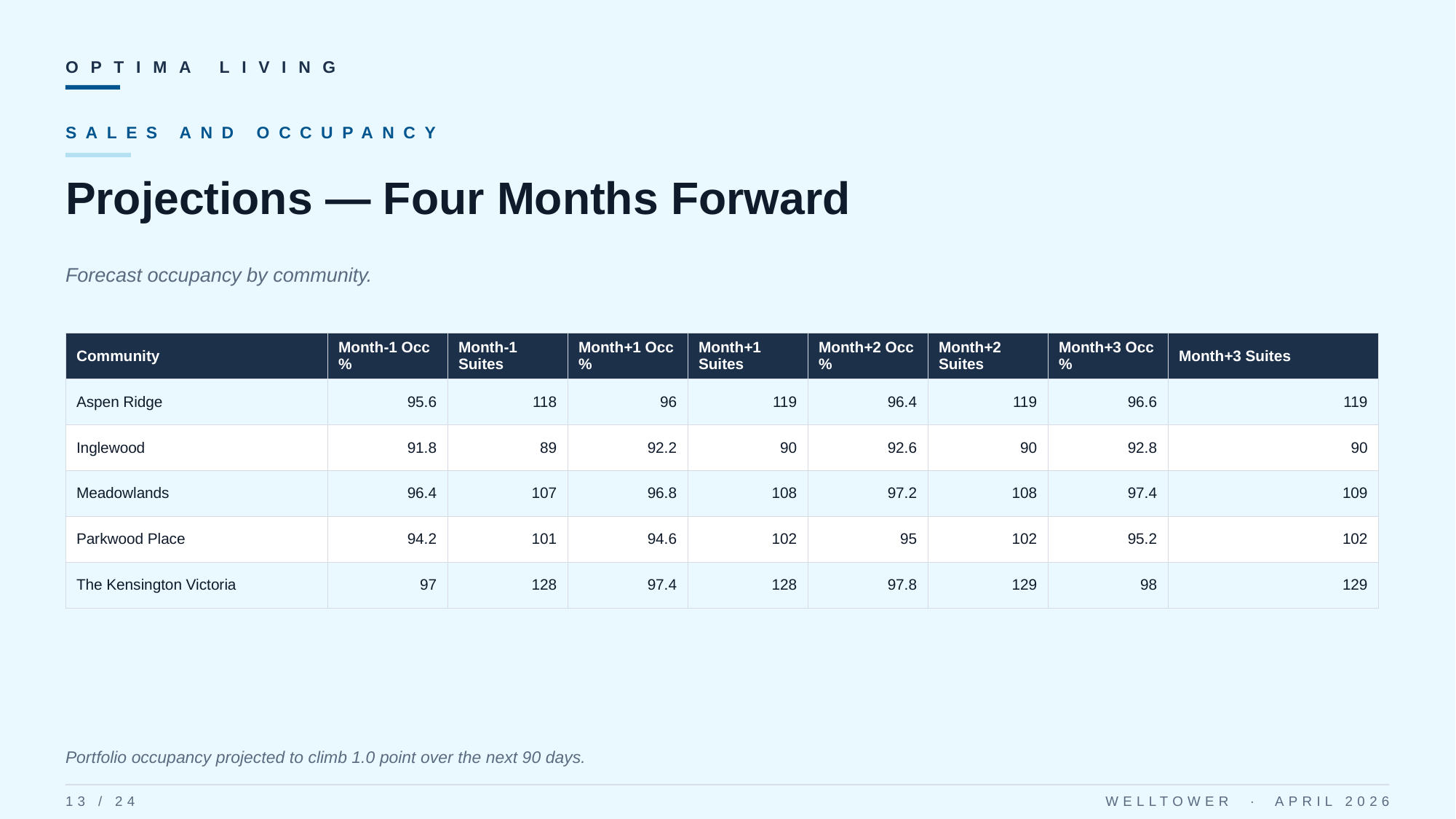

OPTIMA LIVING

SALES AND OCCUPANCY

Projections — Four Months Forward
Forecast occupancy by community.
| Community | Month-1 Occ % | Month-1 Suites | Month+1 Occ % | Month+1 Suites | Month+2 Occ % | Month+2 Suites | Month+3 Occ % | Month+3 Suites |
| --- | --- | --- | --- | --- | --- | --- | --- | --- |
| Aspen Ridge | 95.6 | 118 | 96 | 119 | 96.4 | 119 | 96.6 | 119 |
| Inglewood | 91.8 | 89 | 92.2 | 90 | 92.6 | 90 | 92.8 | 90 |
| Meadowlands | 96.4 | 107 | 96.8 | 108 | 97.2 | 108 | 97.4 | 109 |
| Parkwood Place | 94.2 | 101 | 94.6 | 102 | 95 | 102 | 95.2 | 102 |
| The Kensington Victoria | 97 | 128 | 97.4 | 128 | 97.8 | 129 | 98 | 129 |
Portfolio occupancy projected to climb 1.0 point over the next 90 days.

13 / 24
WELLTOWER  ·  APRIL 2026